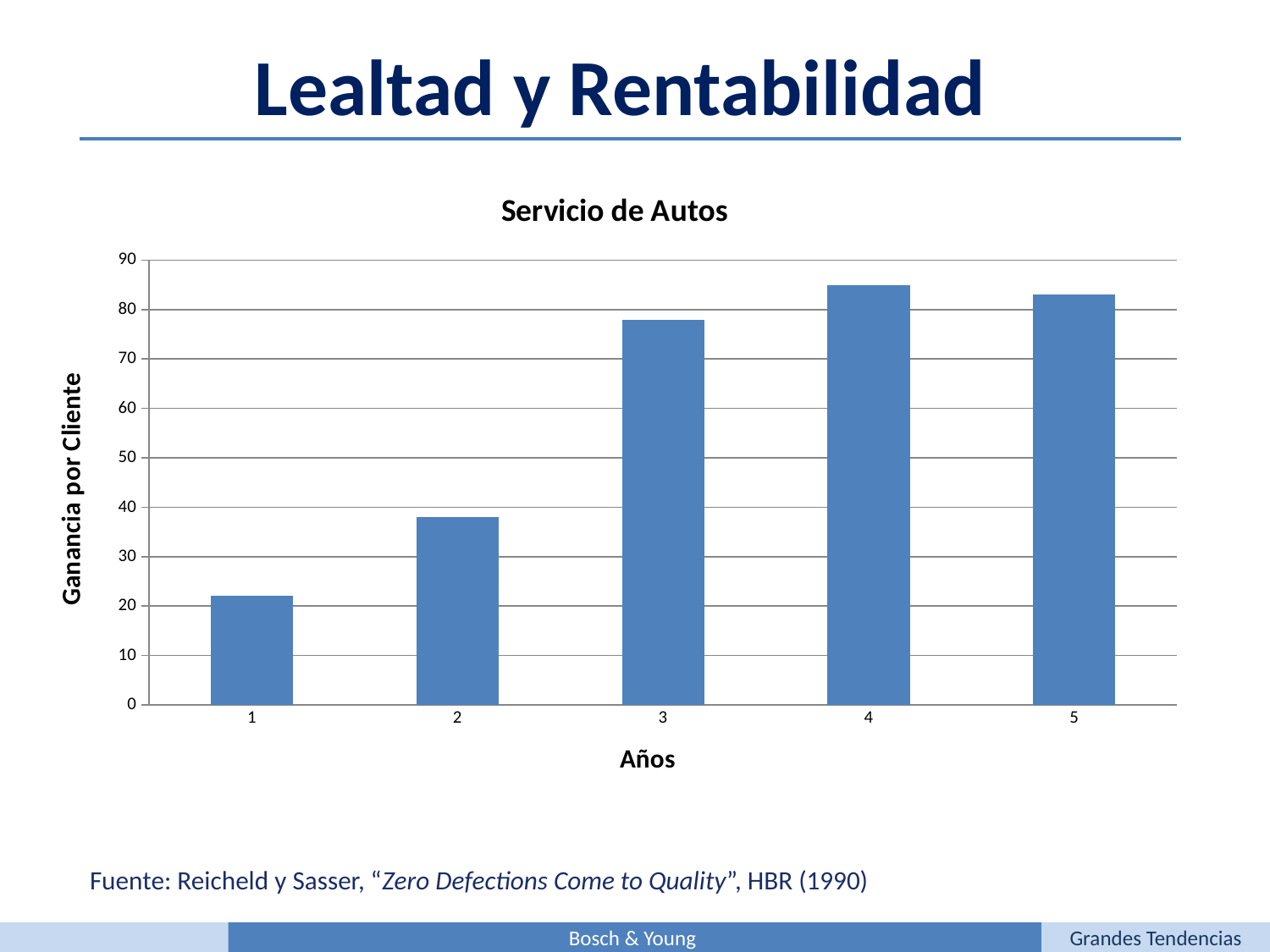

Lealtad y Rentabilidad

### Chart: Servicio de Autos

| Category |  |
|---|---|
Fuente: Reicheld y Sasser, “Zero Defections Come to Quality”, HBR (1990)

Bosch & Young
Grandes Tendencias